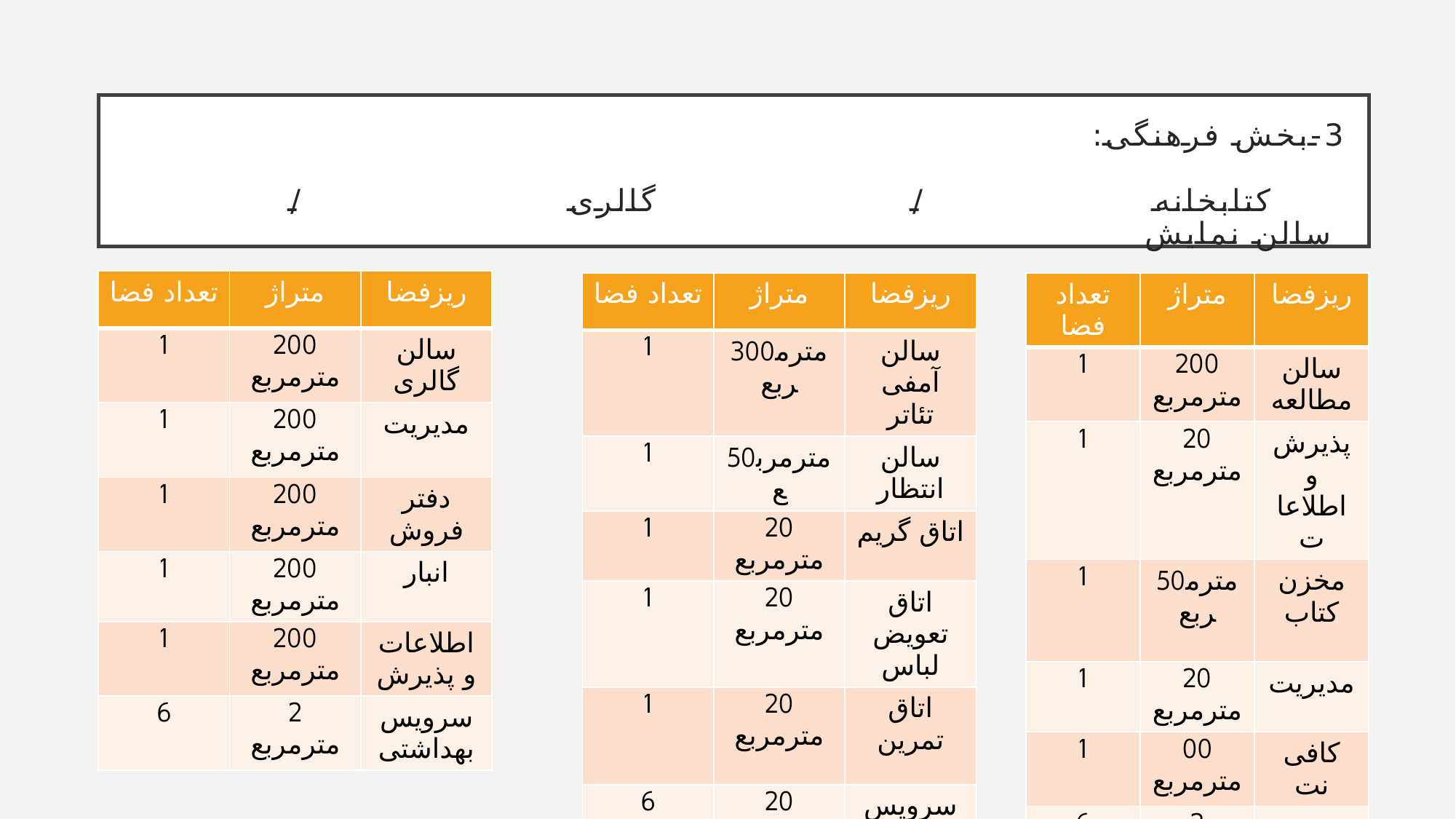

# 3-بخش فرهنگی: کتابخانه                  /                    گالری                     /               سالن نمایش
| تعداد فضا | متراژ | ریزفضا |
| --- | --- | --- |
| 1 | 200 مترمربع | سالن گالری |
| 1 | 200 مترمربع | مدیریت |
| 1 | 200 مترمربع | دفتر فروش |
| 1 | 200 مترمربع | انبار |
| 1 | 200 مترمربع | اطلاعات و پذیرش |
| 6 | 2 مترمربع | سرویس بهداشتی |
| تعداد فضا | متراژ | ریزفضا |
| --- | --- | --- |
| 1 | 300مترمربع | سالن آمفی تئاتر |
| 1 | 50مترمربع | سالن انتظار |
| 1 | 20 مترمربع | اتاق گریم |
| 1 | 20 مترمربع | اتاق تعویض لباس |
| 1 | 20 مترمربع | اتاق تمرین |
| 6 | 20 مترمربع | سرویس بهداشتی |
| تعداد فضا | متراژ | ریزفضا |
| --- | --- | --- |
| 1 | 200 مترمربع | سالن مطالعه |
| 1 | 20 مترمربع | پذیرش و اطلاعات |
| 1 | 50مترمربع | مخزن کتاب |
| 1 | 20 مترمربع | مدیریت |
| 1 | 00 مترمربع | کافی نت |
| 6 | 2 مترمربع | سرویس بهداشتی |